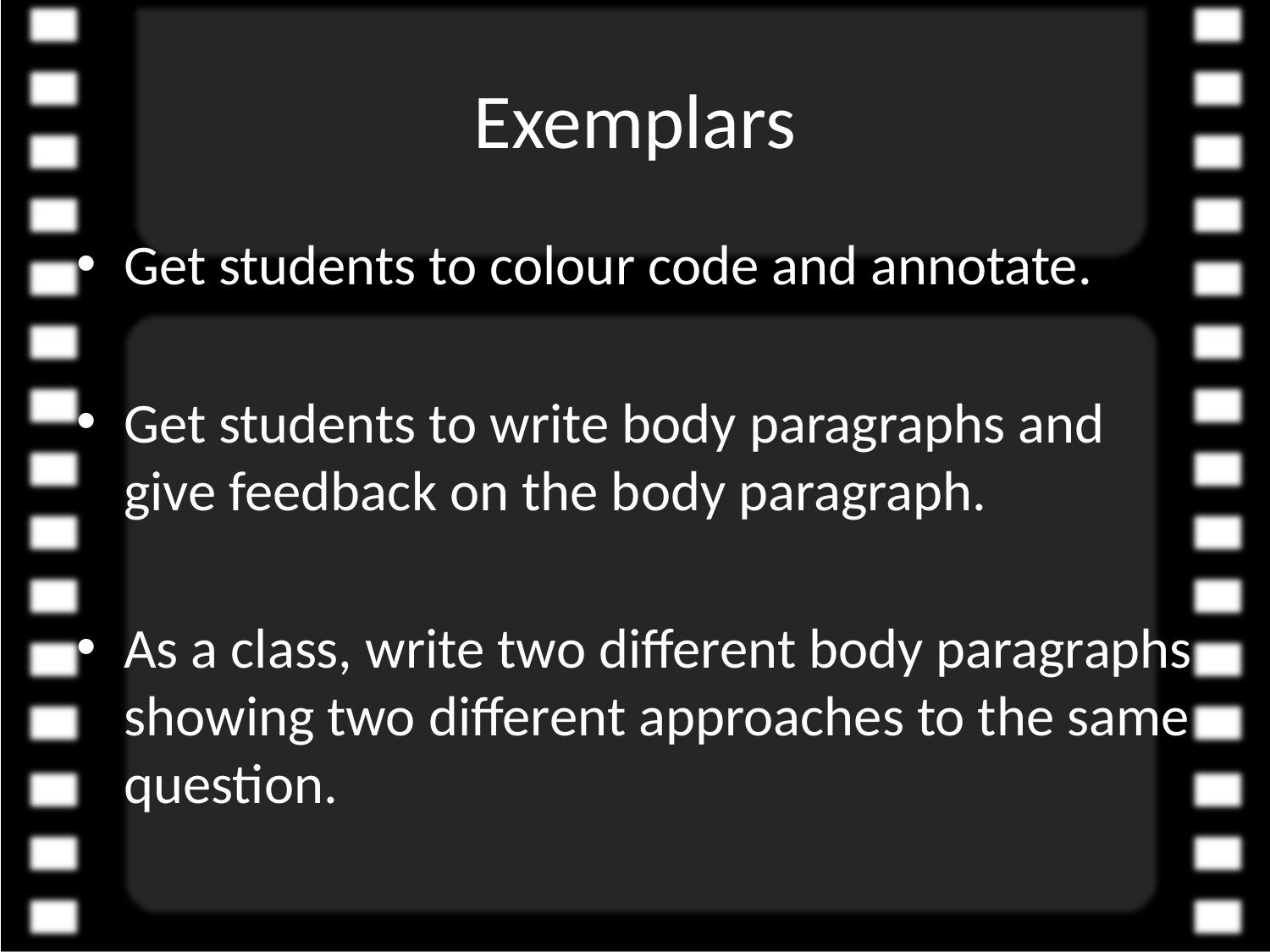

# Exemplars
Get students to colour code and annotate.

Get students to write body paragraphs and give feedback on the body paragraph.

As a class, write two different body paragraphs showing two different approaches to the same question.